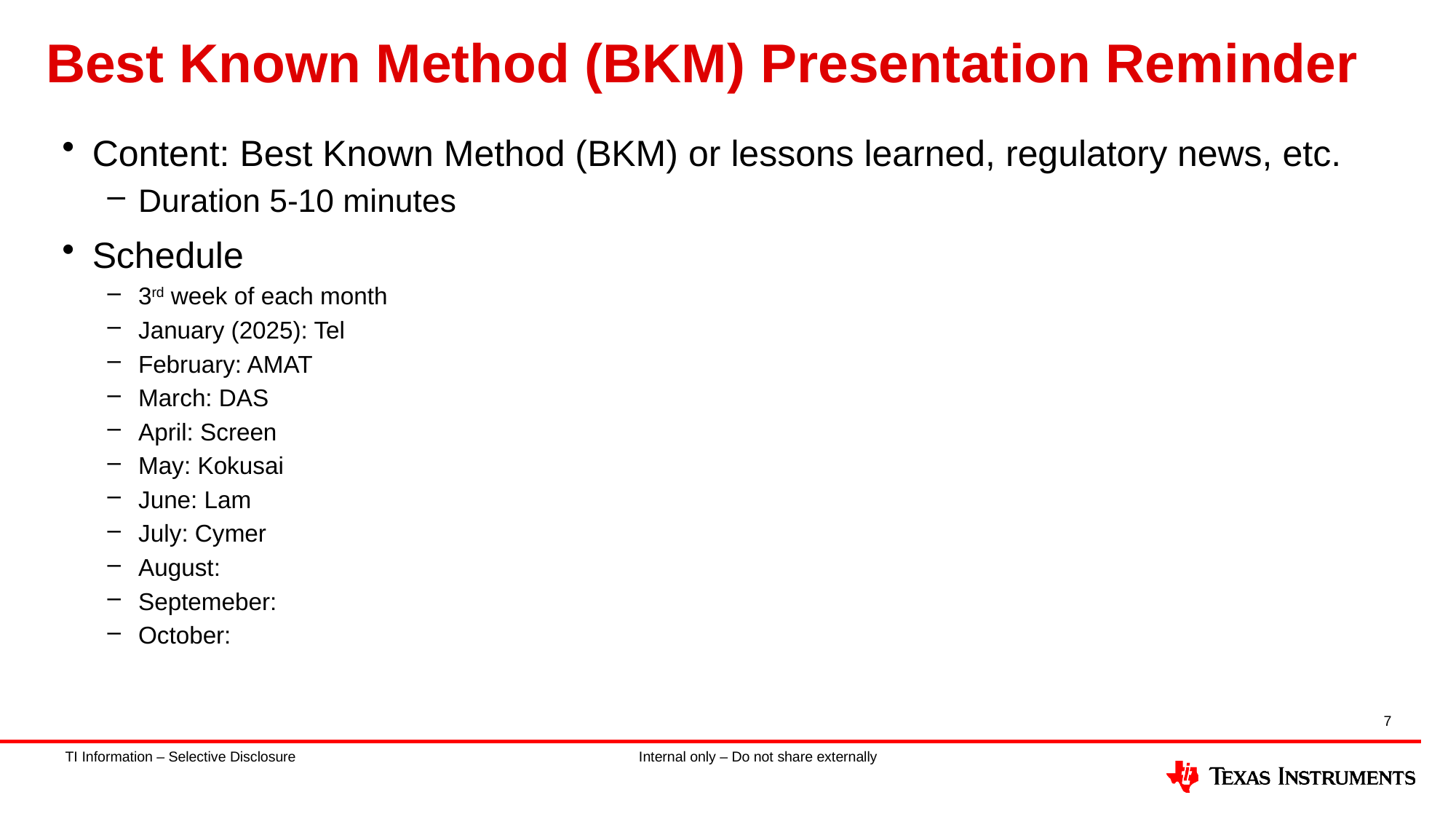

# Best Known Method (BKM) Presentation Reminder
Content: Best Known Method (BKM) or lessons learned, regulatory news, etc.
Duration 5-10 minutes
Schedule
3rd week of each month
January (2025): Tel
February: AMAT
March: DAS
April: Screen
May: Kokusai
June: Lam
July: Cymer
August:
Septemeber:
October:

7